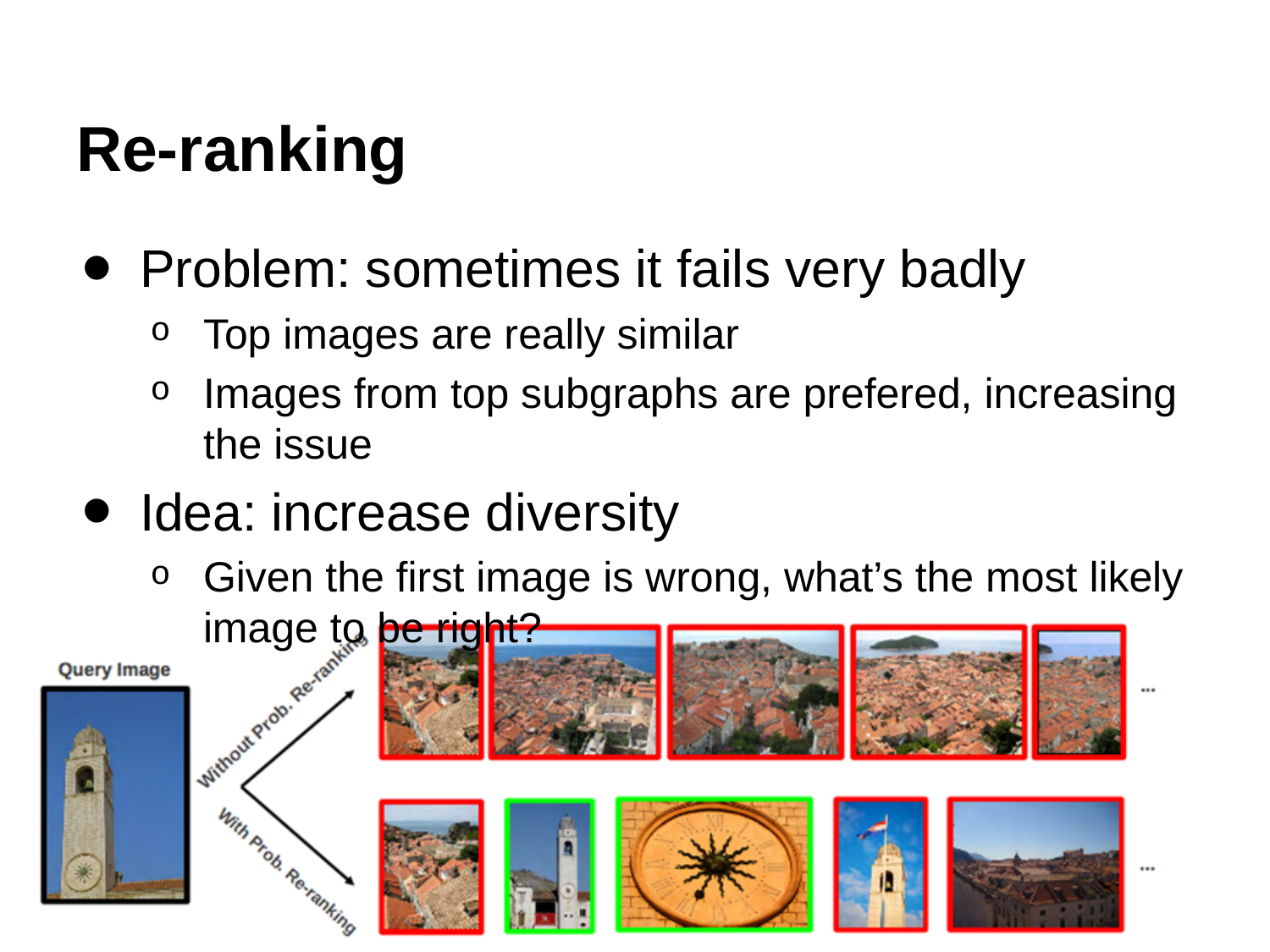

# Re-ranking
Problem: sometimes it fails very badly
Top images are really similar
Images from top subgraphs are prefered, increasing the issue
Idea: increase diversity
Given the first image is wrong, what’s the most likely image to be right?